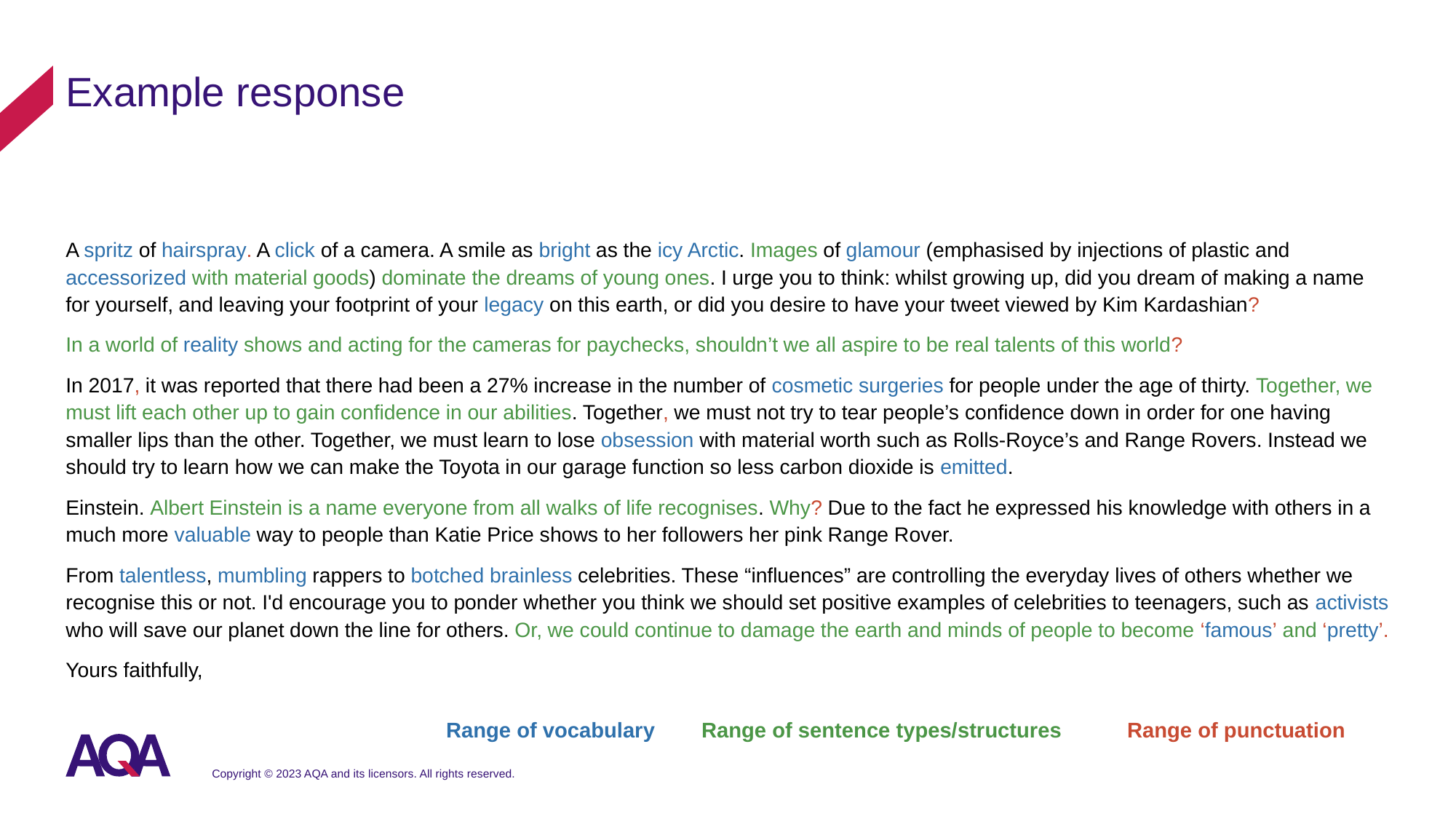

# Example response
A spritz of hairspray. A click of a camera. A smile as bright as the icy Arctic. Images of glamour (emphasised by injections of plastic and accessorized with material goods) dominate the dreams of young ones. I urge you to think: whilst growing up, did you dream of making a name for yourself, and leaving your footprint of your legacy on this earth, or did you desire to have your tweet viewed by Kim Kardashian?
In a world of reality shows and acting for the cameras for paychecks, shouldn’t we all aspire to be real talents of this world?
In 2017, it was reported that there had been a 27% increase in the number of cosmetic surgeries for people under the age of thirty. Together, we must lift each other up to gain confidence in our abilities. Together, we must not try to tear people’s confidence down in order for one having smaller lips than the other. Together, we must learn to lose obsession with material worth such as Rolls-Royce’s and Range Rovers. Instead we should try to learn how we can make the Toyota in our garage function so less carbon dioxide is emitted.
Einstein. Albert Einstein is a name everyone from all walks of life recognises. Why? Due to the fact he expressed his knowledge with others in a much more valuable way to people than Katie Price shows to her followers her pink Range Rover.
From talentless, mumbling rappers to botched brainless celebrities. These “influences” are controlling the everyday lives of others whether we recognise this or not. I'd encourage you to ponder whether you think we should set positive examples of celebrities to teenagers, such as activists who will save our planet down the line for others. Or, we could continue to damage the earth and minds of people to become ‘famous’ and ‘pretty’.
Yours faithfully,
Range of vocabulary		Range of sentence types/structures	Range of punctuation
Copyright © 2023 AQA and its licensors. All rights reserved.